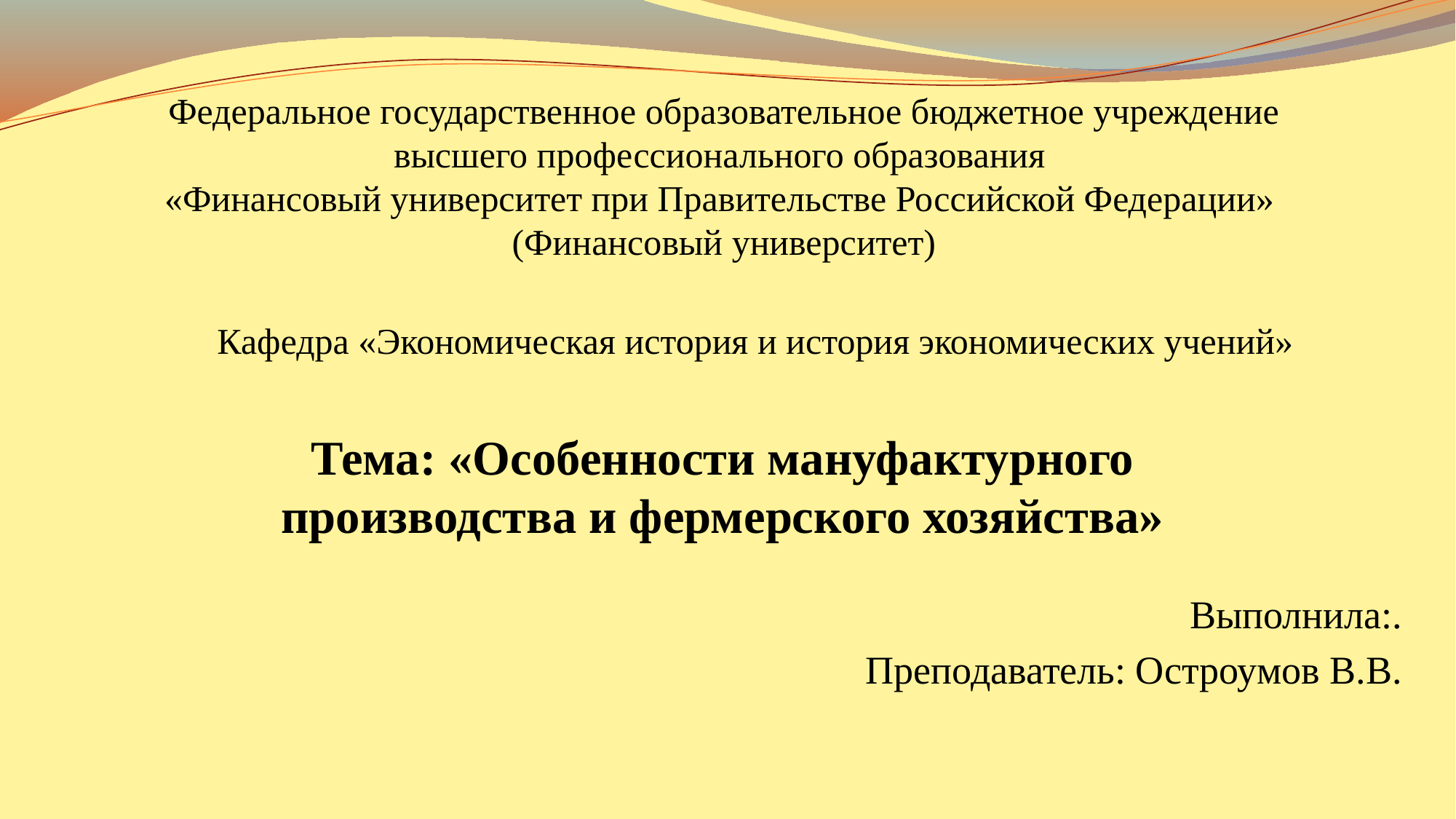

Федеральное государственное образовательное бюджетное учреждение высшего профессионального образования
«Финансовый университет при Правительстве Российской Федерации»
(Финансовый университет)
Кафедра «Экономическая история и история экономических учений»
# Тема: «Особенности мануфактурного производства и фермерского хозяйства»
                                             Выполнила:.
                                       Преподаватель: Остроумов В.В.